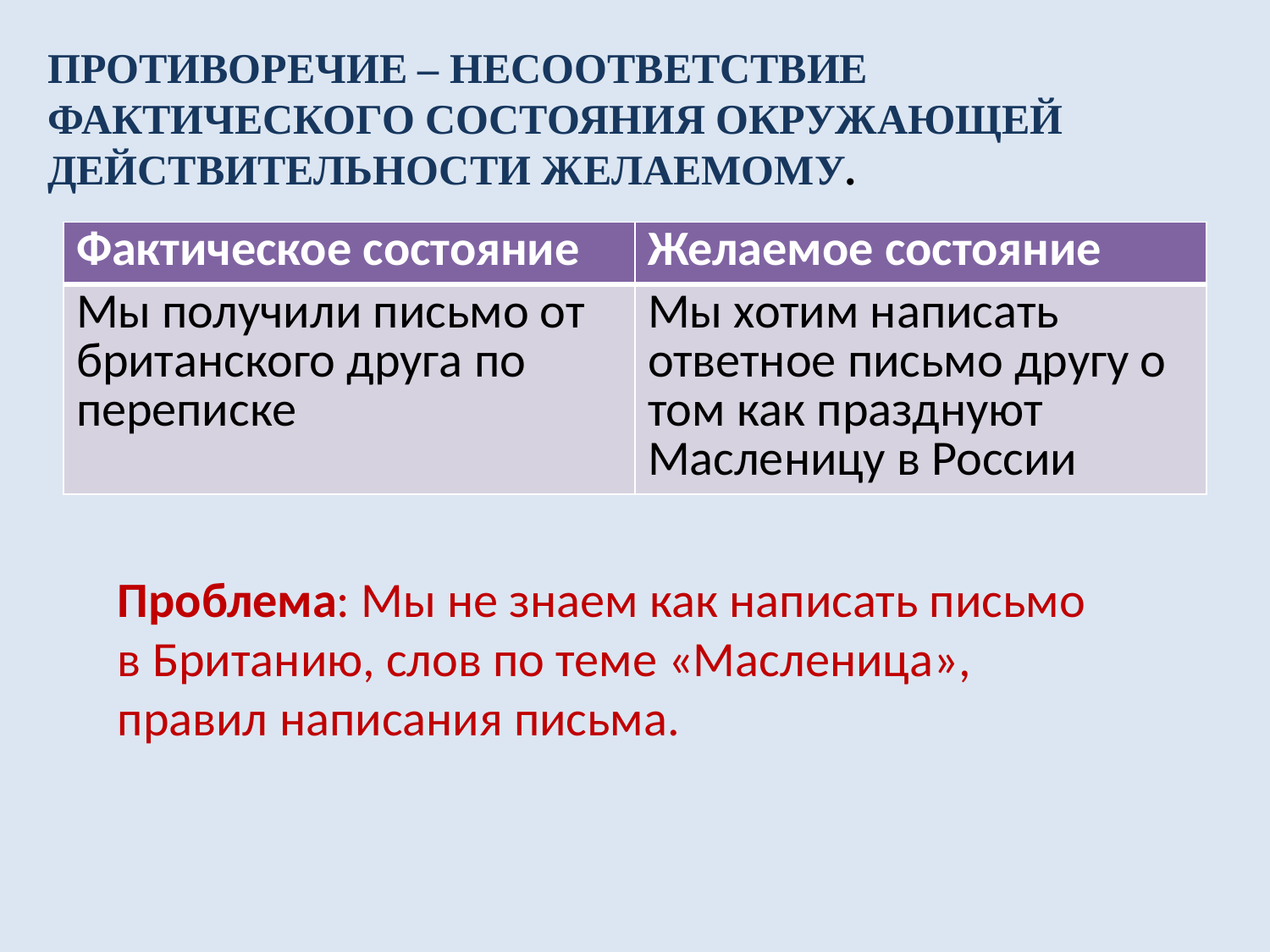

# Противоречие – несоответствие фактического состояния окружающей действительности желаемому.
| Фактическое состояние | Желаемое состояние |
| --- | --- |
| Мы получили письмо от британского друга по переписке | Мы хотим написать ответное письмо другу о том как празднуют Масленицу в России |
Проблема: Мы не знаем как написать письмо в Британию, слов по теме «Масленица», правил написания письма.